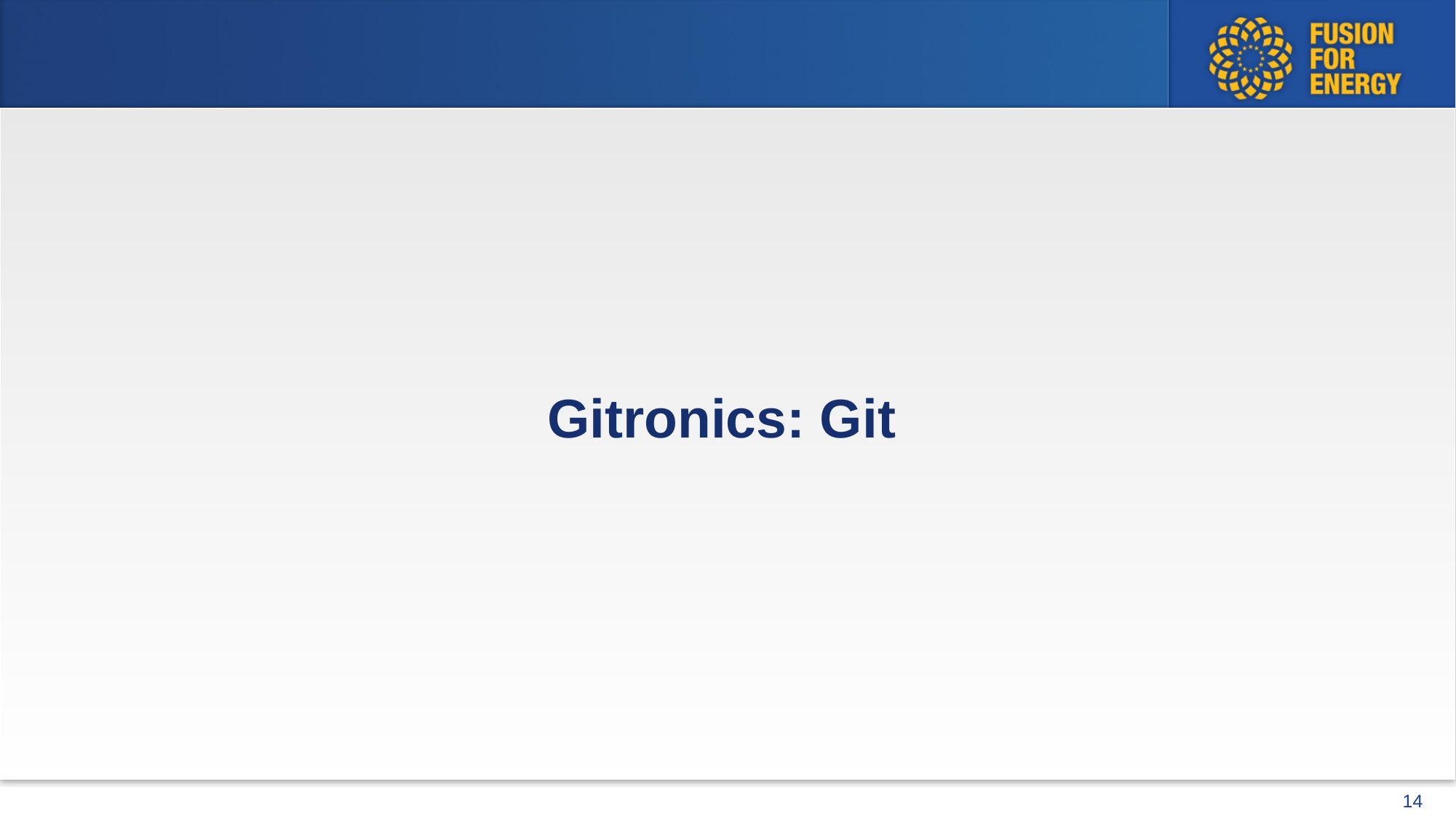

Gitronics: Git
14
JT-60SA development with Gitronics